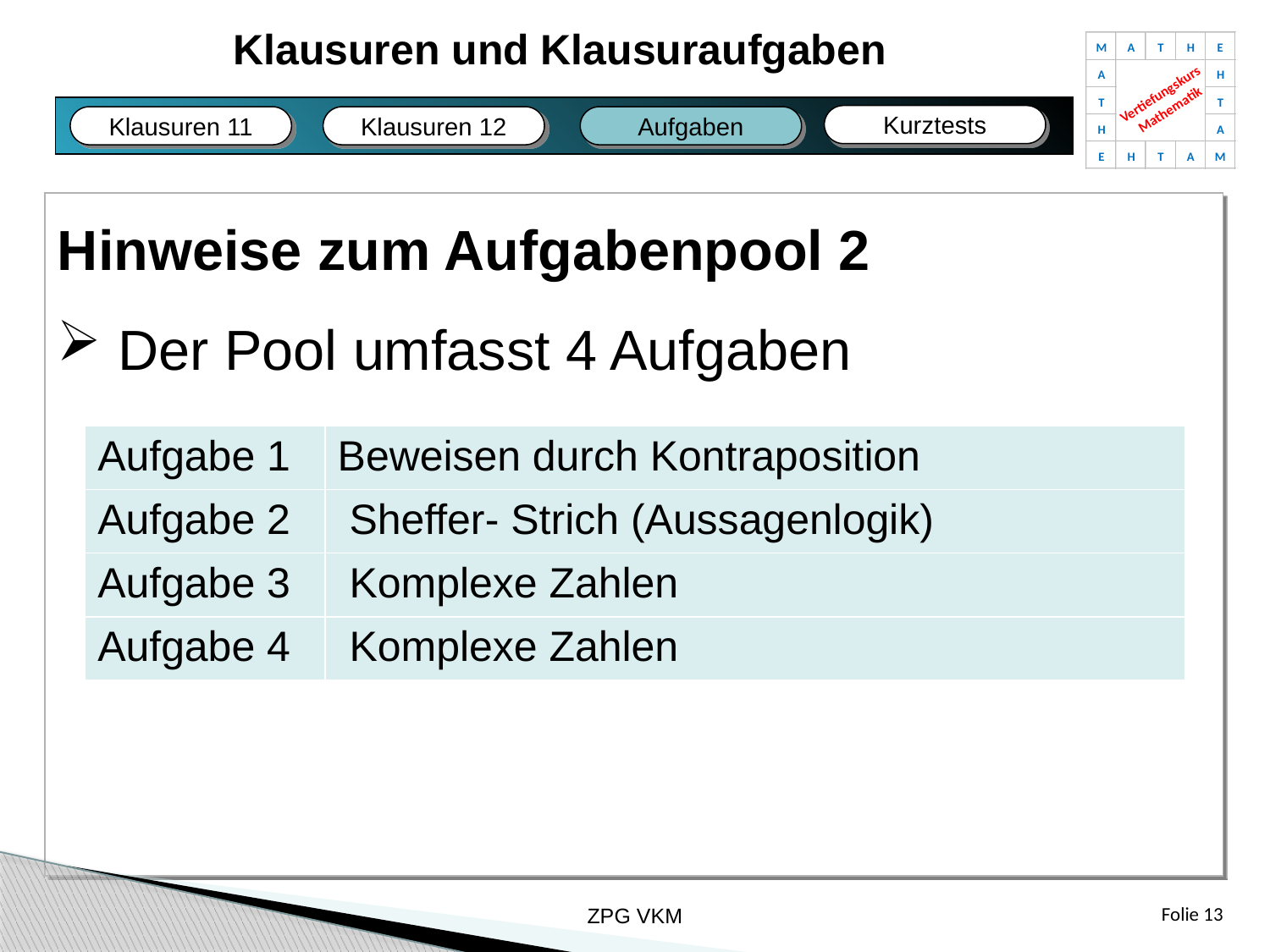

Klausuren und Klausuraufgaben

M
A
T
H
E

A
H
Vertiefungskurs
Mathematik

T
T

H
A

E
H
T
A
M

Kurztests
Klausuren 12
Klausuren 11
Aufgaben
Fazit
Bildungsplan
Fachliches
Unterricht
Hinweise zum Aufgabenpool 2
 Der Pool umfasst 4 Aufgaben

| Aufgabe 1 | Beweisen durch Kontraposition |
| --- | --- |
| Aufgabe 2 | Sheffer- Strich (Aussagenlogik) |
| Aufgabe 3 | Komplexe Zahlen |
| Aufgabe 4 | Komplexe Zahlen |

ZPG VKM
Folie 13